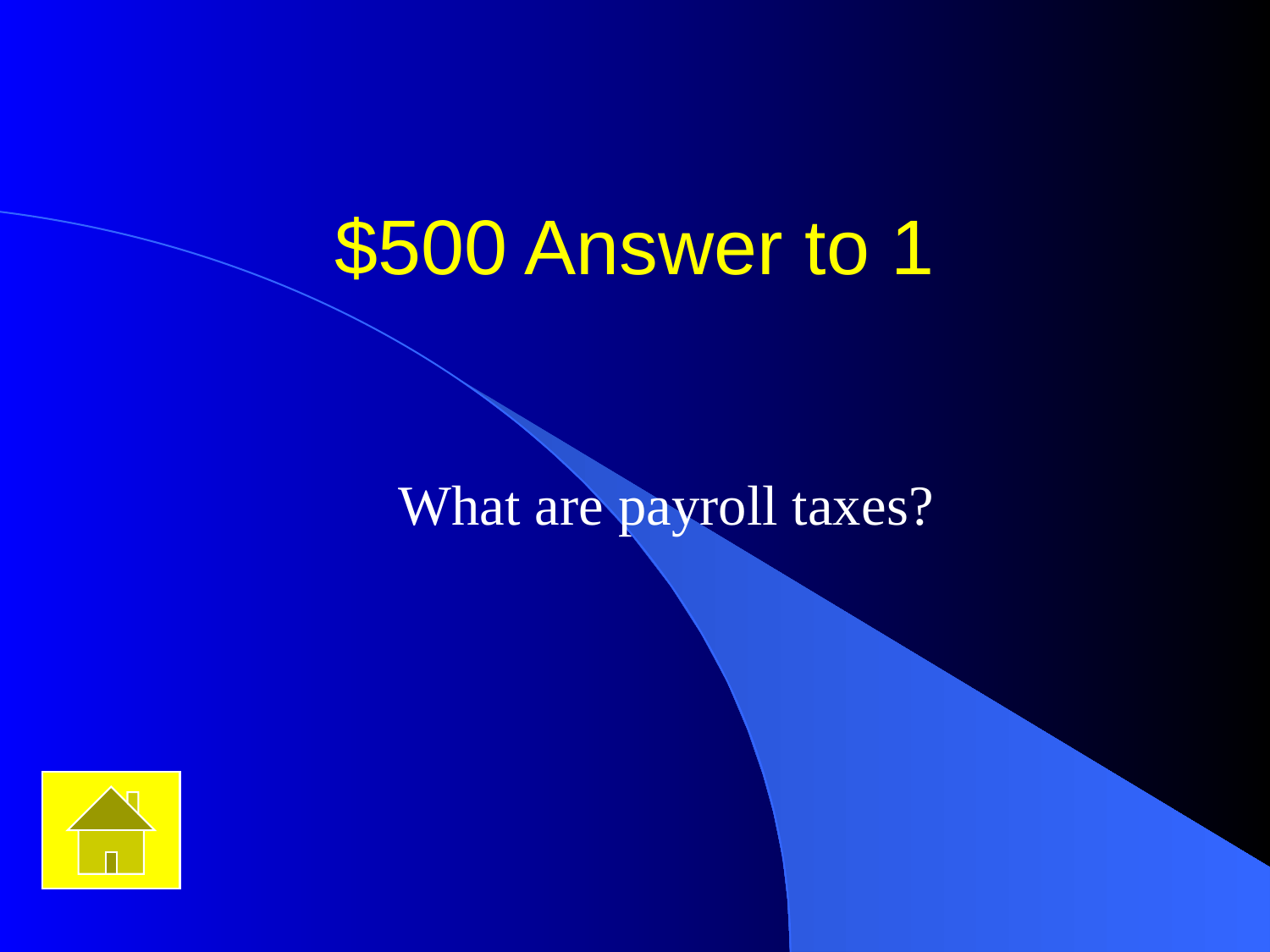

# $500 Answer to 1
What are payroll taxes?